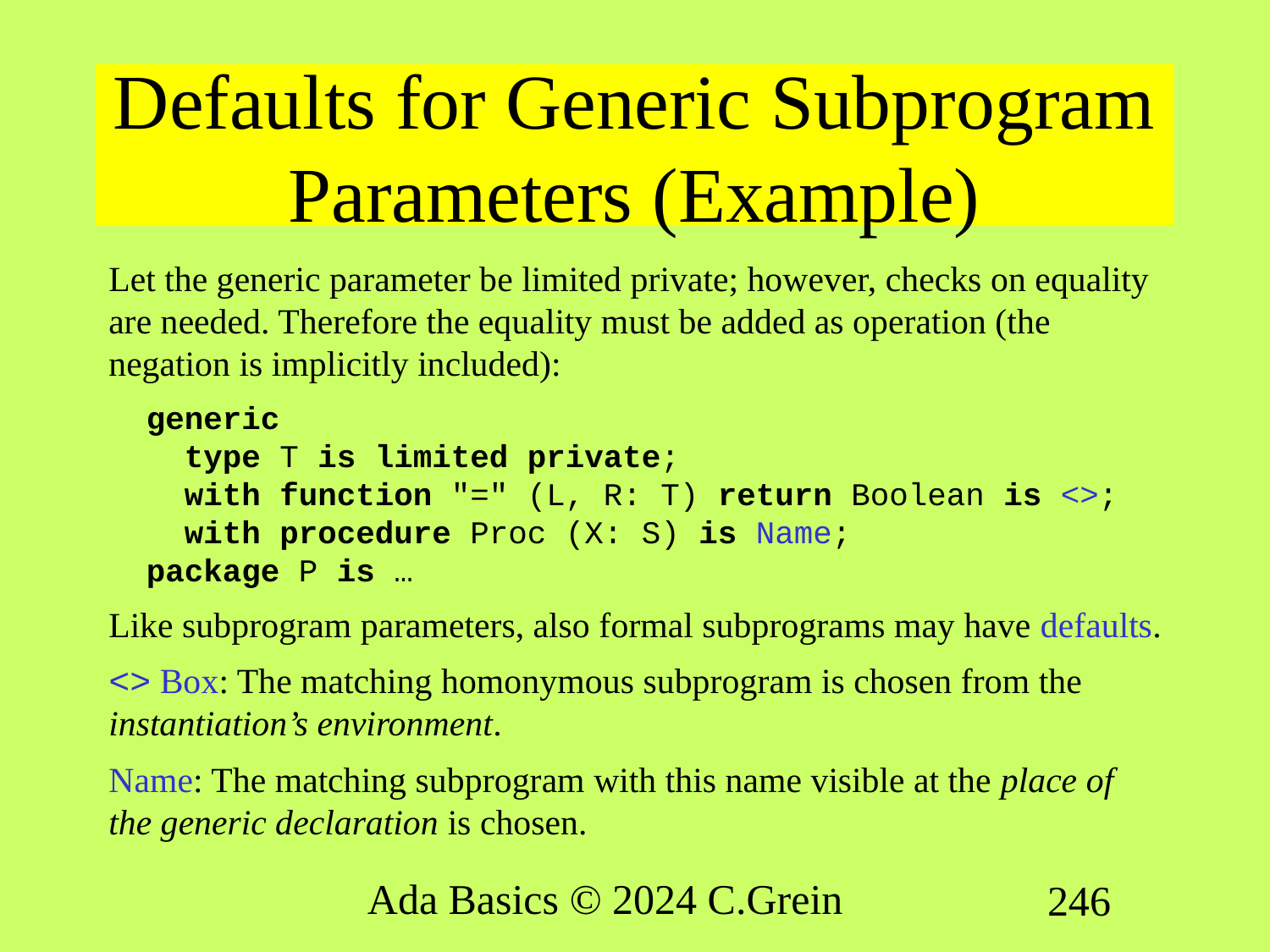

# Defaults for Generic Subprogram Parameters (Example)
Let the generic parameter be limited private; however, checks on equality are needed. Therefore the equality must be added as operation (the negation is implicitly included):
generic
  type T is limited private;
  with function "=" (L, R: T) return Boolean is <>;
  with procedure Proc (X: S) is Name;
package P is …
Like subprogram parameters, also formal subprograms may have defaults.
<> Box: The matching homonymous subprogram is chosen from the instantiation’s environment.
Name: The matching subprogram with this name visible at the place of the generic declaration is chosen.
Ada Basics © 2024 C.Grein
246